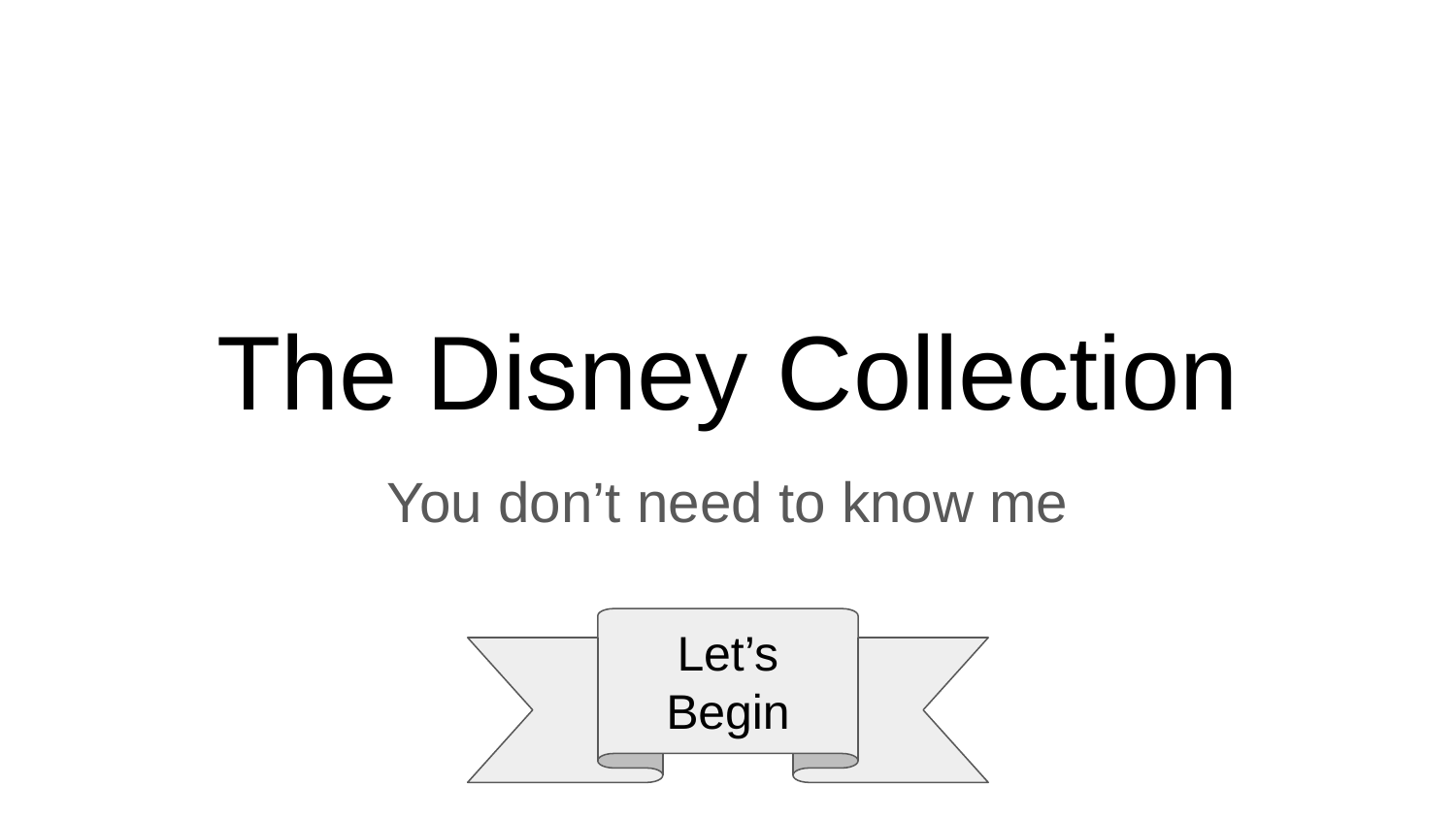

# The Disney Collection
You don’t need to know me
Let’s Begin